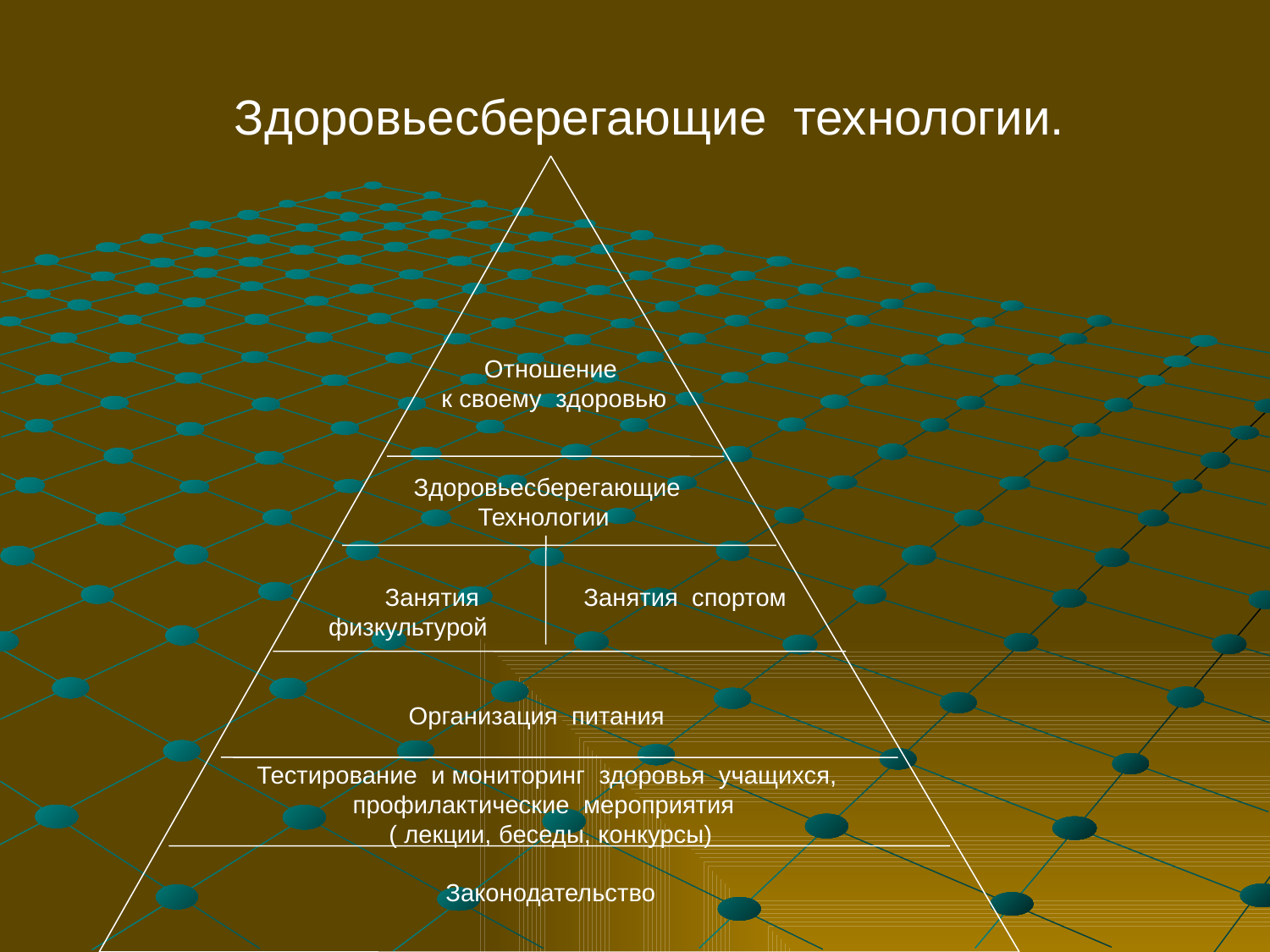

Здоровьесберегающие  технологии.

Отношение
   к своему  здоровью

Здоровьесберегающие
Технологии

                          Занятия               Занятия  спортом
              физкультурой

Организация  питания

Тестирование  и мониторинг  здоровья  учащихся,  профилактические  мероприятия
( лекции, беседы, конкурсы)

Законодательство